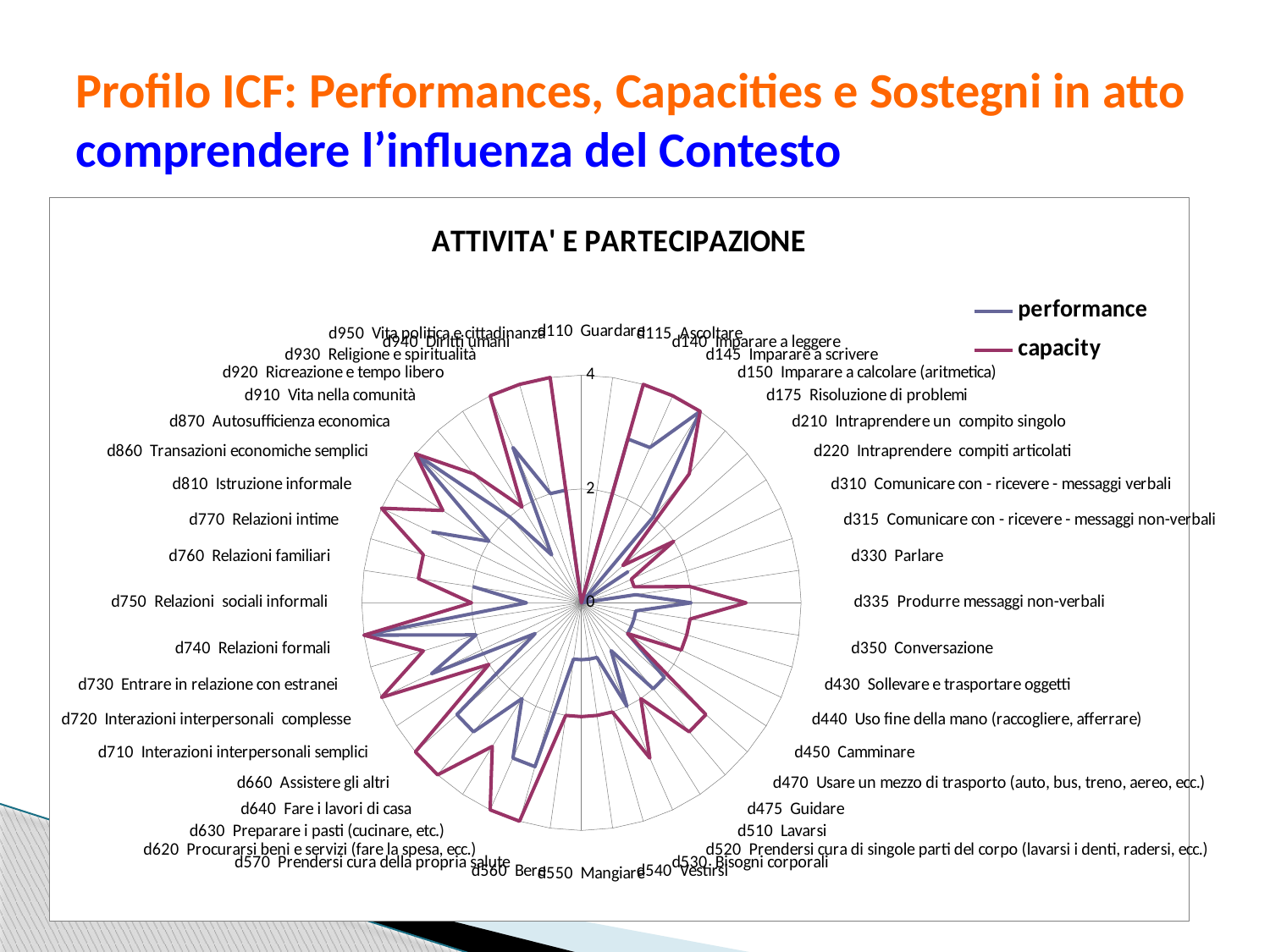

# Profilo ICF: Performances, Capacities e Sostegni in atto comprendere l’influenza del Contesto

### Chart: ATTIVITA' E PARTECIPAZIONE

| Category | performance | capacity |
|---|---|---|
|      d110  Guardare | 0.0 | 0.0 |
|      d115  Ascoltare | 0.0 | 0.0 |
|      d140  Imparare a leggere | 3.0 | 4.0 |
|      d145  Imparare a scrivere | 3.0 | 4.0 |
|      d150  Imparare a calcolare (aritmetica) | 4.0 | 4.0 |
|      d175  Risoluzione di problemi | 2.0 | 3.0 |
|      d210  Intraprendere un  compito singolo | 0.0 | 1.0 |
|      d220  Intraprendere  compiti articolati | 1.0 | 2.0 |
|      d310  Comunicare con - ricevere - messaggi verbali | 0.0 | 1.0 |
|      d315  Comunicare con - ricevere - messaggi non-verbali | 0.0 | 1.0 |
|      d330  Parlare | 1.0 | 2.0 |
|      d335  Produrre messaggi non-verbali | 2.0 | 3.0 |
|      d350  Conversazione | 1.0 | 2.0 |
| d430  Sollevare e trasportare oggetti | 1.0 | 2.0 |
| d440  Uso fine della mano (raccogliere, afferrare) | 1.0 | 2.0 |
| d450  Camminare | 1.0 | 1.0 |
| d470  Usare un mezzo di trasporto (auto, bus, treno, aereo, ecc.) | 2.0 | 3.0 |
| d475  Guidare  | 2.0 | 3.0 |
|      d510  Lavarsi  | 1.0 | 2.0 |
|      d520  Prendersi cura di singole parti del corpo (lavarsi i denti, radersi, ecc.) | 2.0 | 3.0 |
|      d530  Bisogni corporali | 1.0 | 2.0 |
|      d540  Vestirsi | 1.0 | 2.0 |
|      d550  Mangiare | 1.0 | 2.0 |
|      d560  Bere | 1.0 | 2.0 |
|      d570  Prendersi cura della propria salute | 3.0 | 4.0 |
|      d620  Procurarsi beni e servizi (fare la spesa, ecc.) | 3.0 | 4.0 |
|      d630  Preparare i pasti (cucinare, etc.) | 2.0 | 3.0 |
|      d640  Fare i lavori di casa  | 3.0 | 4.0 |
|      d660  Assistere gli altri | 3.0 | 4.0 |
|      d710  Interazioni interpersonali semplici | 1.0 | 2.0 |
|      d720  Interazioni interpersonali  complesse | 3.0 | 4.0 |
|      d730  Entrare in relazione con estranei | 2.0 | 3.0 |
|      d740  Relazioni formali | 4.0 | 4.0 |
|      d750  Relazioni  sociali informali | 1.0 | 2.0 |
|      d760  Relazioni familiari | 2.0 | 3.0 |
|      d770  Relazioni intime | None | 3.0 |
|      d810  Istruzione informale | 3.0 | 4.0 |
|      d860  Transazioni economiche semplici | 2.0 | 3.0 |
|      d870  Autosufficienza economica | 4.0 | 4.0 |
|      d910  Vita nella comunità | 2.0 | 3.0 |
|      d920  Ricreazione e tempo libero | 1.0 | 2.0 |
|      d930  Religione e spiritualità | 3.0 | 4.0 |
|      d940  Diritti umani | 2.0 | 4.0 |
|      d950  Vita politica e cittadinanza | 2.0 | 4.0 |